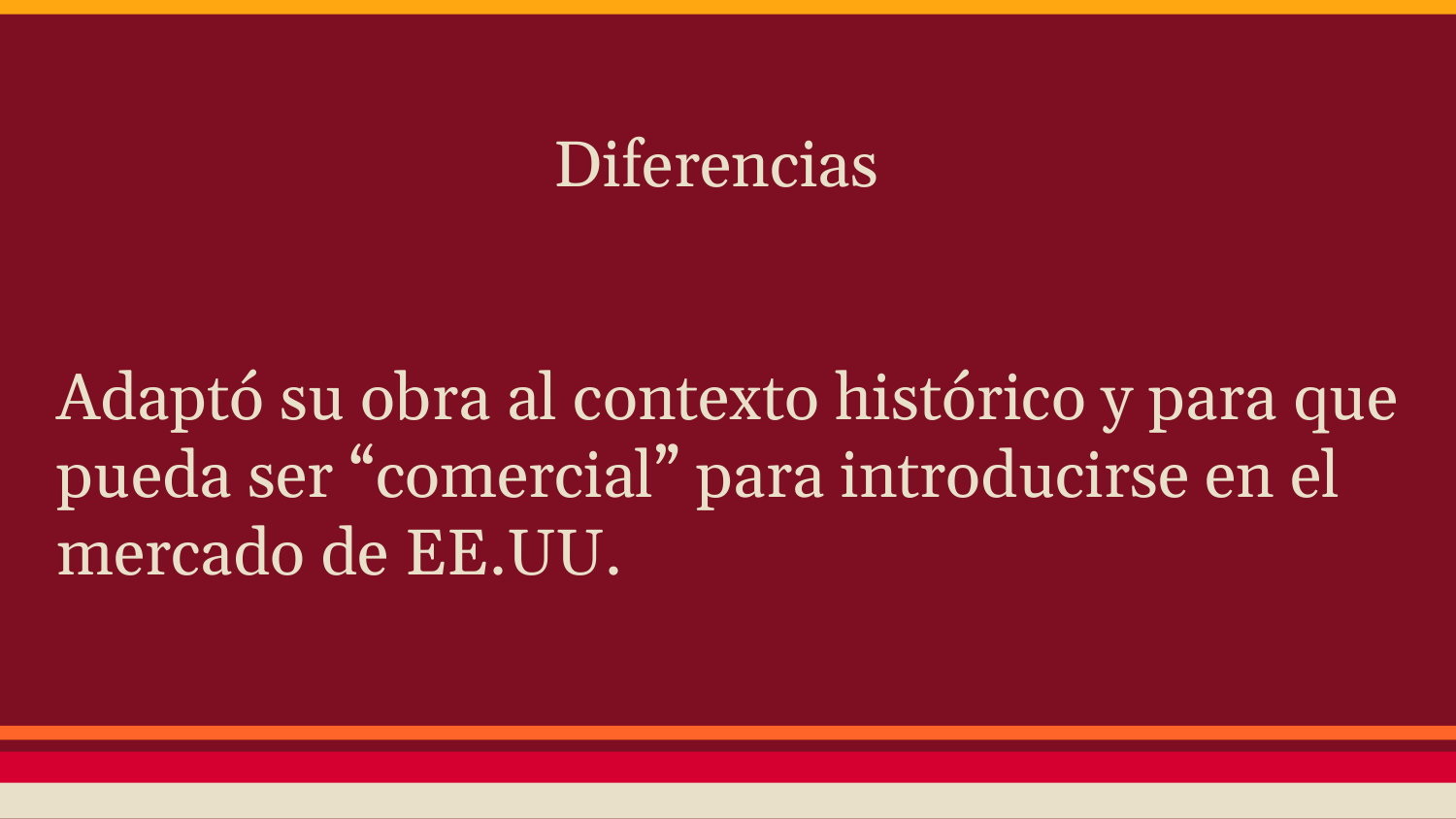

Diferencias

Adaptó su obra al contexto histórico y para que pueda ser “comercial” para introducirse en el mercado de EE.UU.